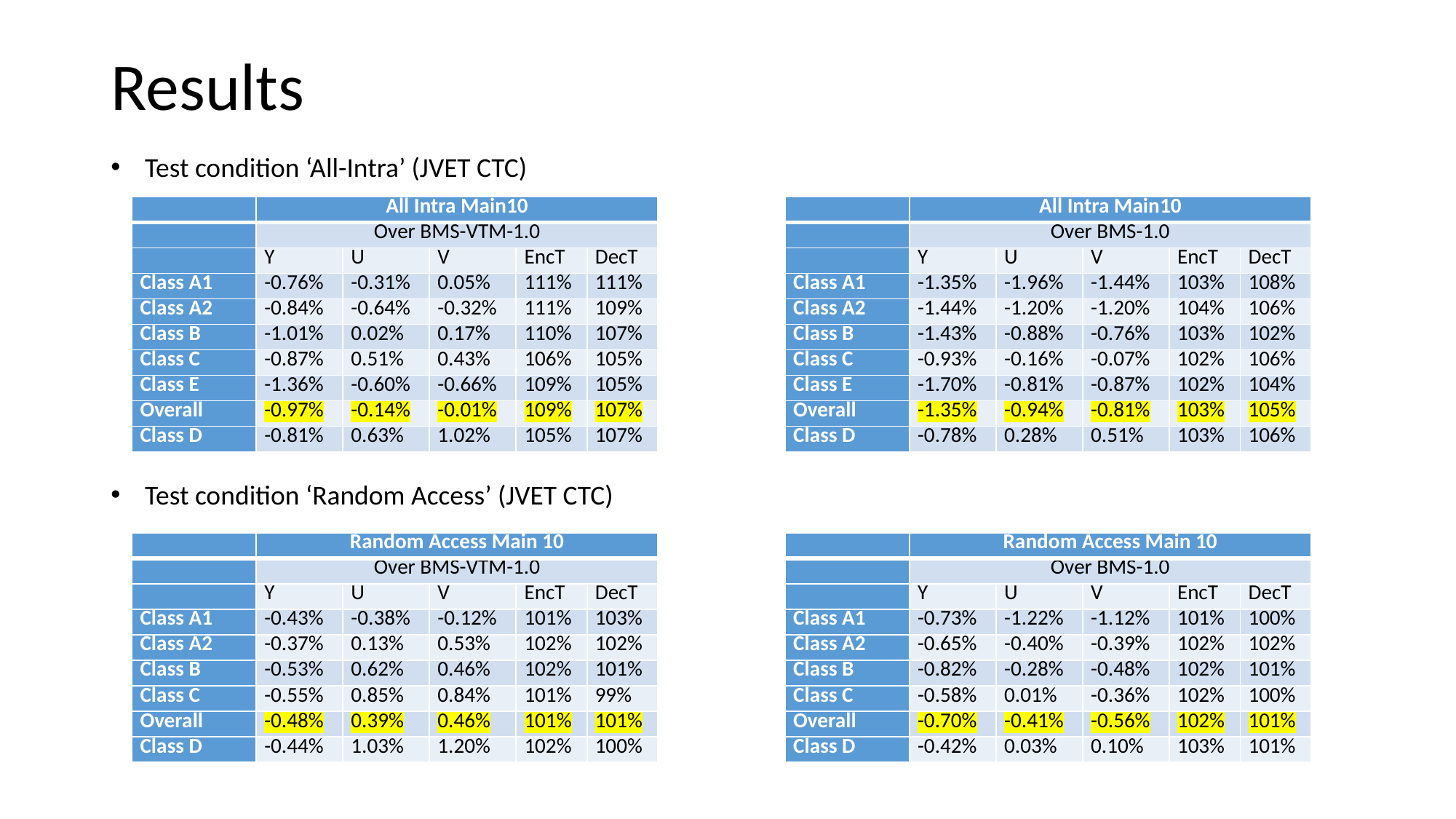

# Results
Test condition ‘All-Intra’ (JVET CTC)

Test condition ‘Random Access’ (JVET CTC)

|  | All Intra Main10 |  |  |  |  |
| --- | --- | --- | --- | --- | --- |
|  | Over BMS-VTM-1.0 |  |  |  |  |
|  | Y | U | V | EncT | DecT |
| Class A1 | -0.76% | -0.31% | 0.05% | 111% | 111% |
| Class A2 | -0.84% | -0.64% | -0.32% | 111% | 109% |
| Class B | -1.01% | 0.02% | 0.17% | 110% | 107% |
| Class C | -0.87% | 0.51% | 0.43% | 106% | 105% |
| Class E | -1.36% | -0.60% | -0.66% | 109% | 105% |
| Overall | -0.97% | -0.14% | -0.01% | 109% | 107% |
| Class D | -0.81% | 0.63% | 1.02% | 105% | 107% |
|  | All Intra Main10 |  |  |  |  |
| --- | --- | --- | --- | --- | --- |
|  | Over BMS-1.0 |  |  |  |  |
|  | Y | U | V | EncT | DecT |
| Class A1 | -1.35% | -1.96% | -1.44% | 103% | 108% |
| Class A2 | -1.44% | -1.20% | -1.20% | 104% | 106% |
| Class B | -1.43% | -0.88% | -0.76% | 103% | 102% |
| Class C | -0.93% | -0.16% | -0.07% | 102% | 106% |
| Class E | -1.70% | -0.81% | -0.87% | 102% | 104% |
| Overall | -1.35% | -0.94% | -0.81% | 103% | 105% |
| Class D | -0.78% | 0.28% | 0.51% | 103% | 106% |
|  | Random Access Main 10 |  |  |  |  |
| --- | --- | --- | --- | --- | --- |
|  | Over BMS-VTM-1.0 |  |  |  |  |
|  | Y | U | V | EncT | DecT |
| Class A1 | -0.43% | -0.38% | -0.12% | 101% | 103% |
| Class A2 | -0.37% | 0.13% | 0.53% | 102% | 102% |
| Class B | -0.53% | 0.62% | 0.46% | 102% | 101% |
| Class C | -0.55% | 0.85% | 0.84% | 101% | 99% |
| Overall | -0.48% | 0.39% | 0.46% | 101% | 101% |
| Class D | -0.44% | 1.03% | 1.20% | 102% | 100% |
|  | Random Access Main 10 |  |  |  |  |
| --- | --- | --- | --- | --- | --- |
|  | Over BMS-1.0 |  |  |  |  |
|  | Y | U | V | EncT | DecT |
| Class A1 | -0.73% | -1.22% | -1.12% | 101% | 100% |
| Class A2 | -0.65% | -0.40% | -0.39% | 102% | 102% |
| Class B | -0.82% | -0.28% | -0.48% | 102% | 101% |
| Class C | -0.58% | 0.01% | -0.36% | 102% | 100% |
| Overall | -0.70% | -0.41% | -0.56% | 102% | 101% |
| Class D | -0.42% | 0.03% | 0.10% | 103% | 101% |